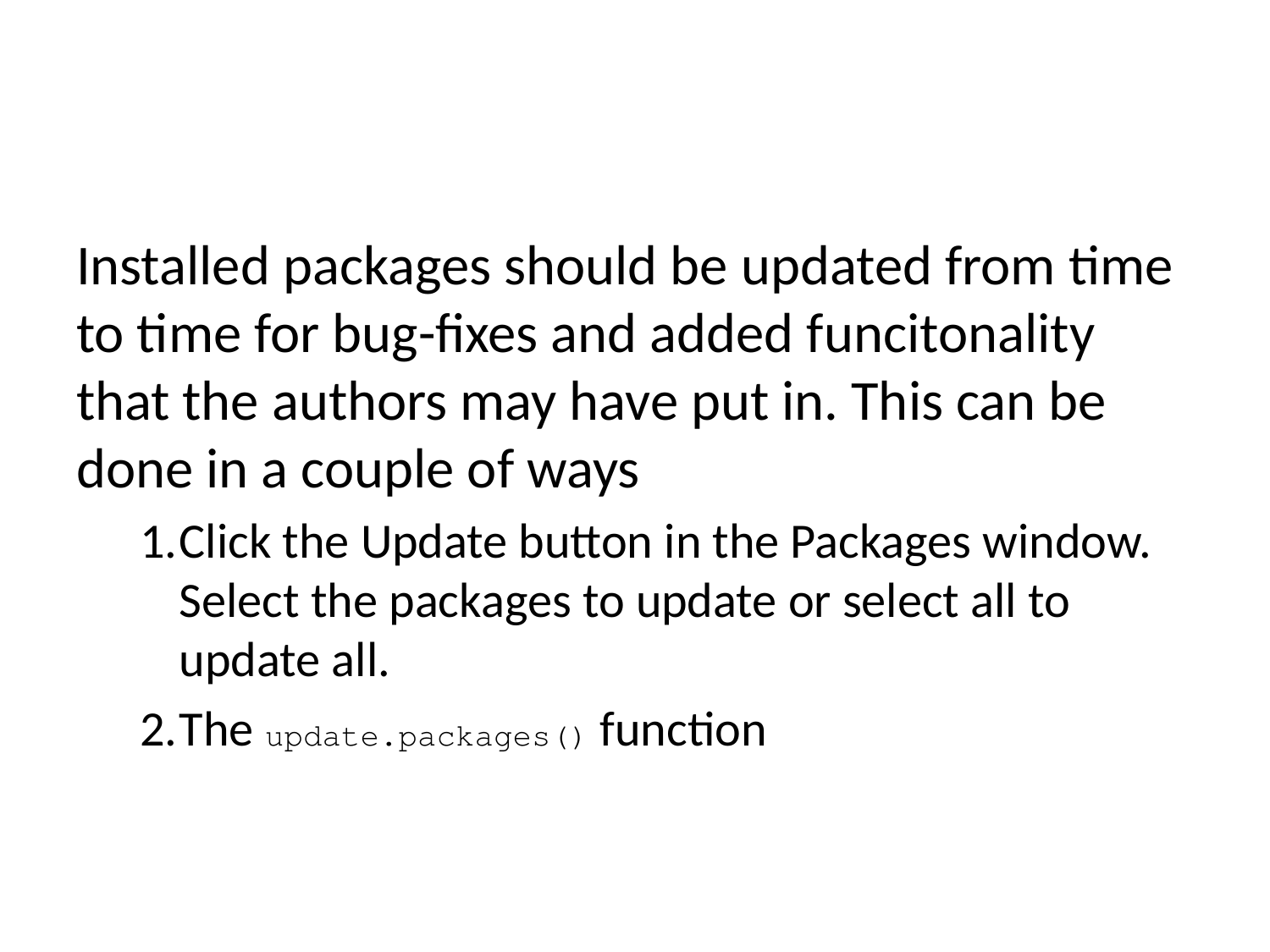

Installed packages should be updated from time to time for bug-fixes and added funcitonality that the authors may have put in. This can be done in a couple of ways
Click the Update button in the Packages window. Select the packages to update or select all to update all.
The update.packages() function